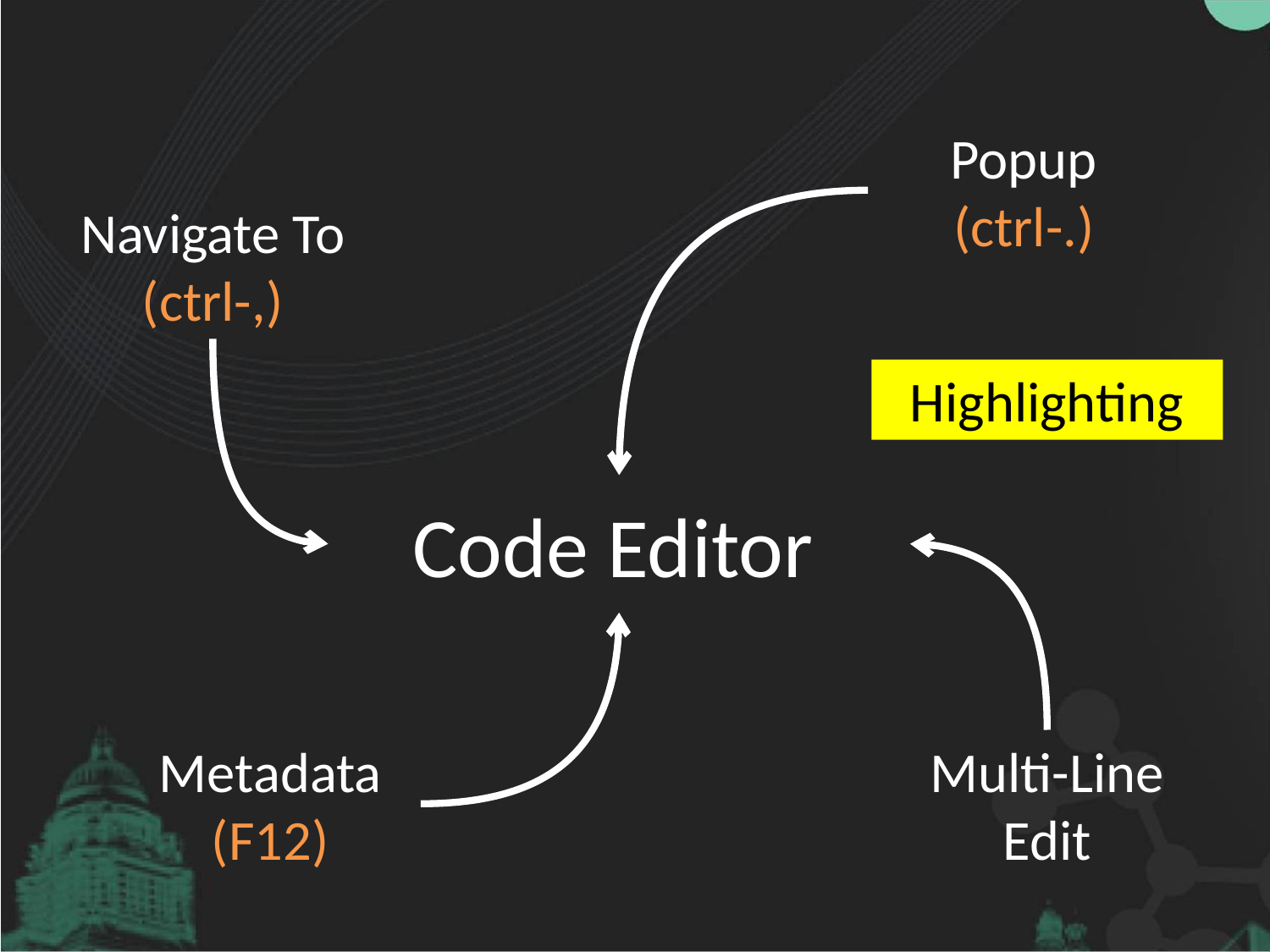

Popup
(ctrl-.)
Navigate To
(ctrl-,)
Highlighting
# Code Editor
Metadata
(F12)
Multi-Line Edit